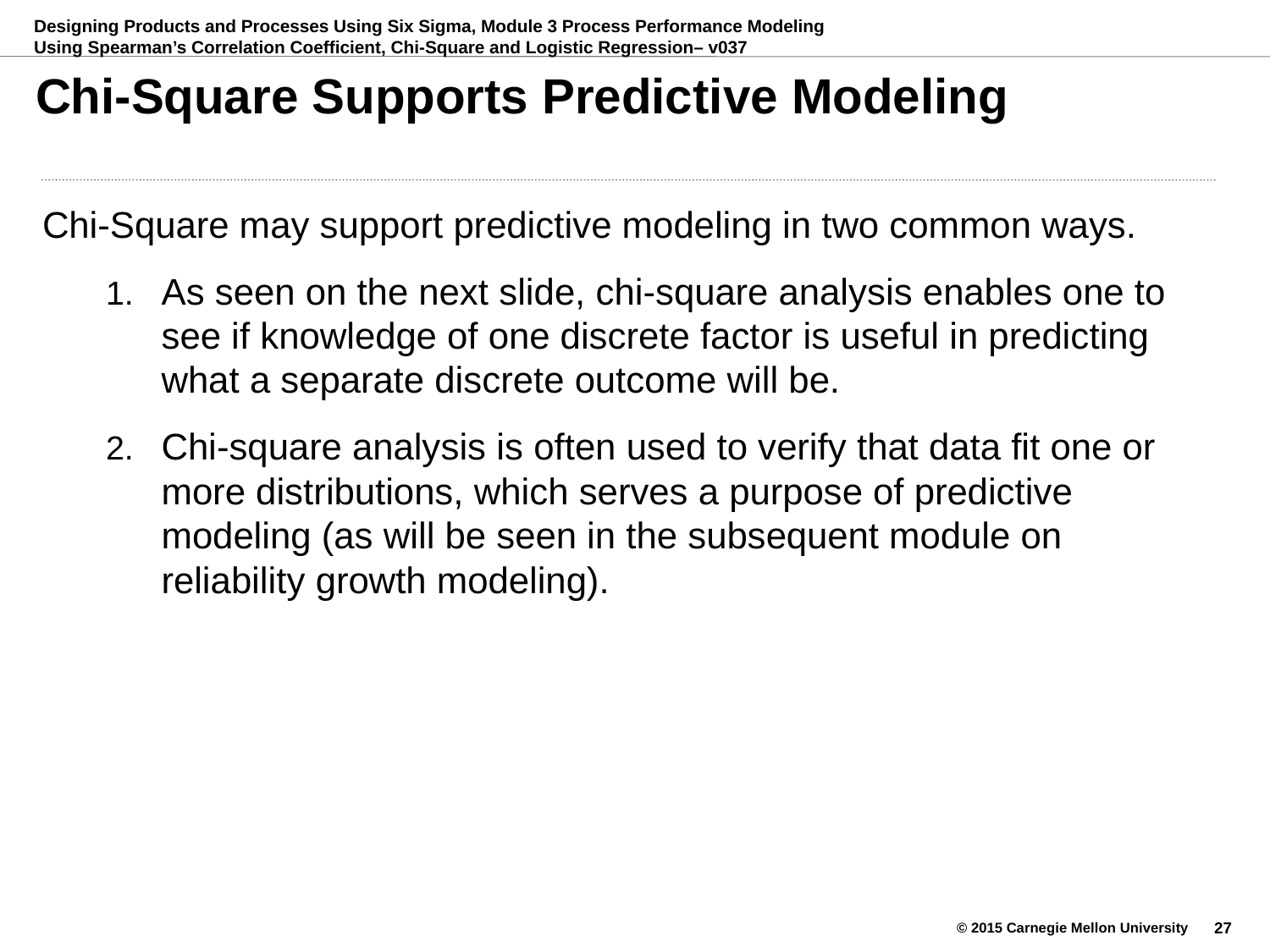

# Chi-Square Supports Predictive Modeling
Chi-Square may support predictive modeling in two common ways.
As seen on the next slide, chi-square analysis enables one to see if knowledge of one discrete factor is useful in predicting what a separate discrete outcome will be.
Chi-square analysis is often used to verify that data fit one or more distributions, which serves a purpose of predictive modeling (as will be seen in the subsequent module on reliability growth modeling).